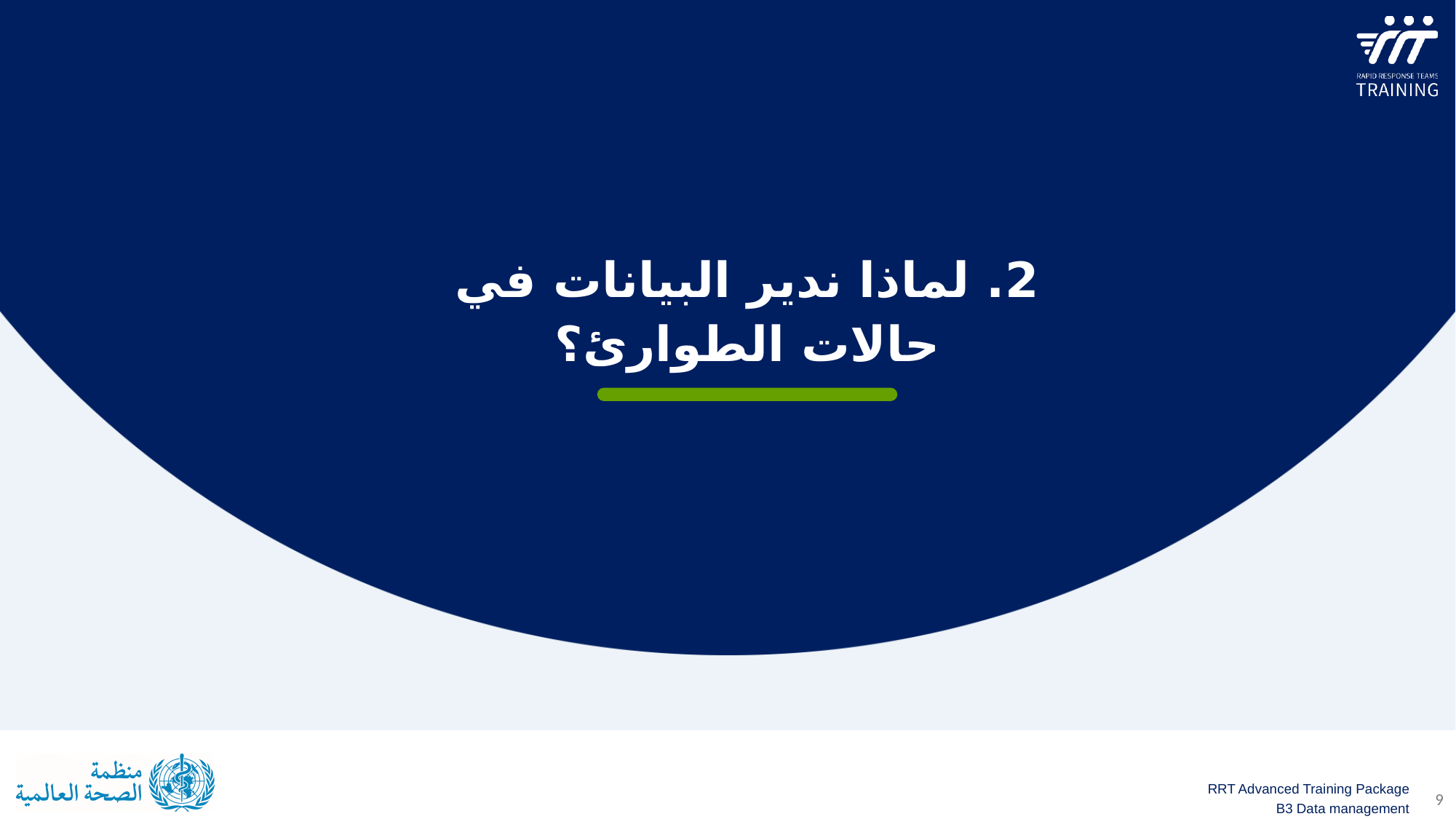

2. لماذا ندير البيانات في حالات الطوارئ؟